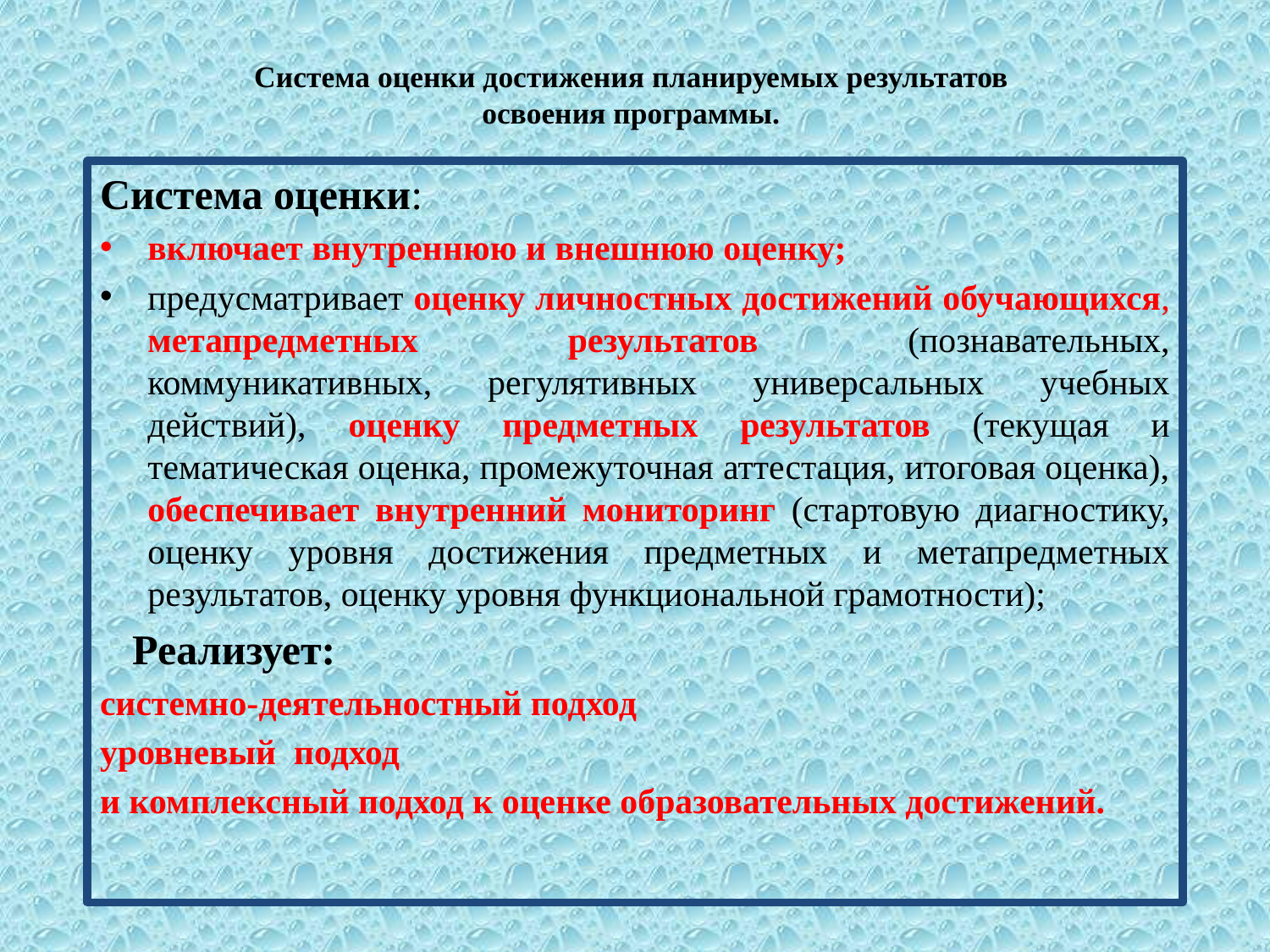

# Система оценки достижения планируемых результатов освоения программы.
Система оценки:
включает внутреннюю и внешнюю оценку;
предусматривает оценку личностных достижений обучающихся, метапредметных результатов (познавательных, коммуникативных, регулятивных универсальных учебных действий), оценку предметных результатов (текущая и тематическая оценка, промежуточная аттестация, итоговая оценка), обеспечивает внутренний мониторинг (стартовую диагностику, оценку уровня достижения предметных и метапредметных результатов, оценку уровня функциональной грамотности);
    Реализует:
системно-деятельностный подход
уровневый  подход
и комплексный подход к оценке образовательных достижений.